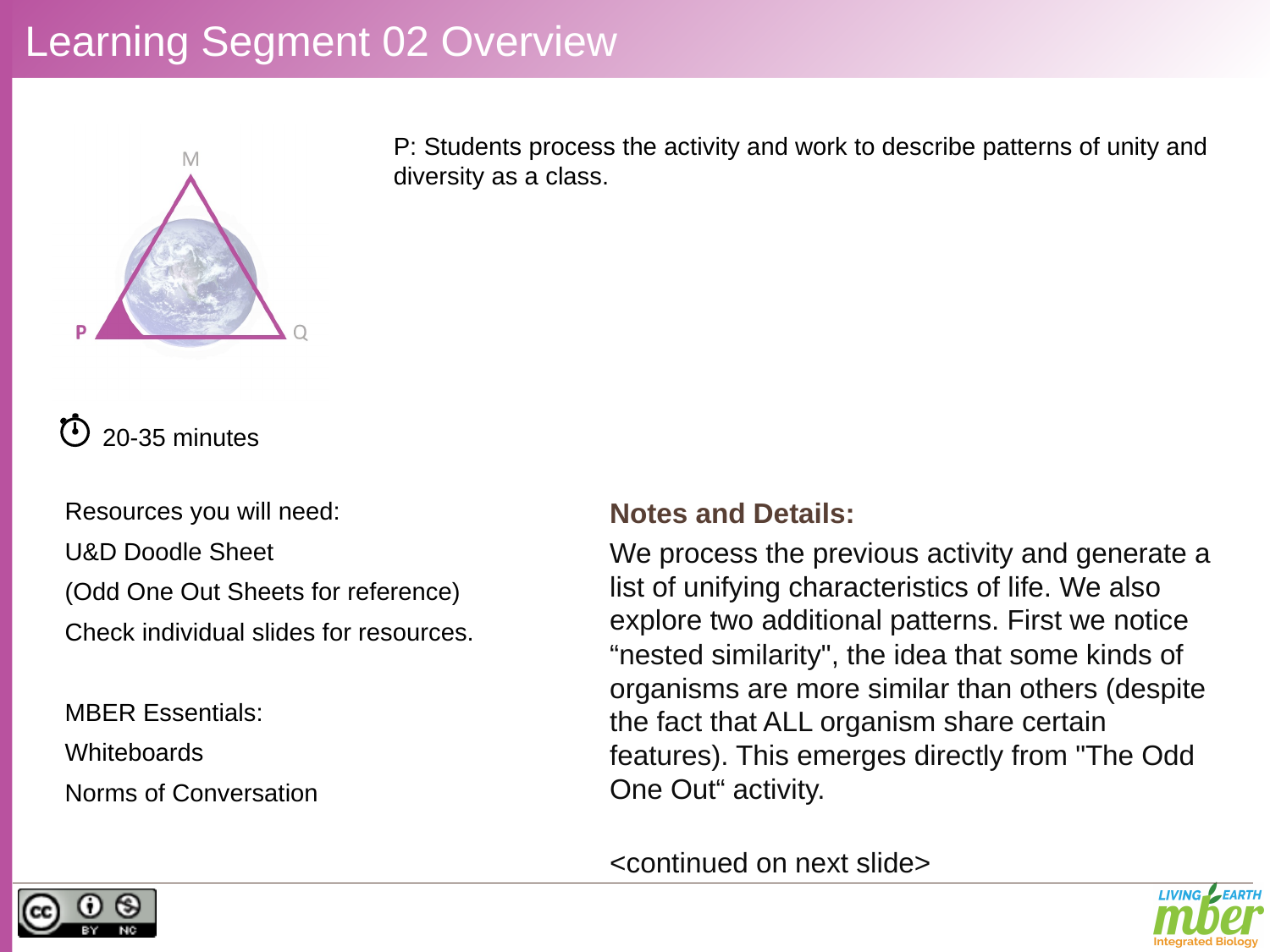

# Learning Segment 02 Overview
P: Students process the activity and work to describe patterns of unity and diversity as a class.

20-35 minutes

Resources you will need:
U&D Doodle Sheet
(Odd One Out Sheets for reference)
Check individual slides for resources.

MBER Essentials:
Whiteboards
Norms of Conversation
Notes and Details:
We process the previous activity and generate a list of unifying characteristics of life. We also explore two additional patterns. First we notice “nested similarity", the idea that some kinds of organisms are more similar than others (despite the fact that ALL organism share certain features). This emerges directly from "The Odd One Out“ activity.
				<continued on next slide>